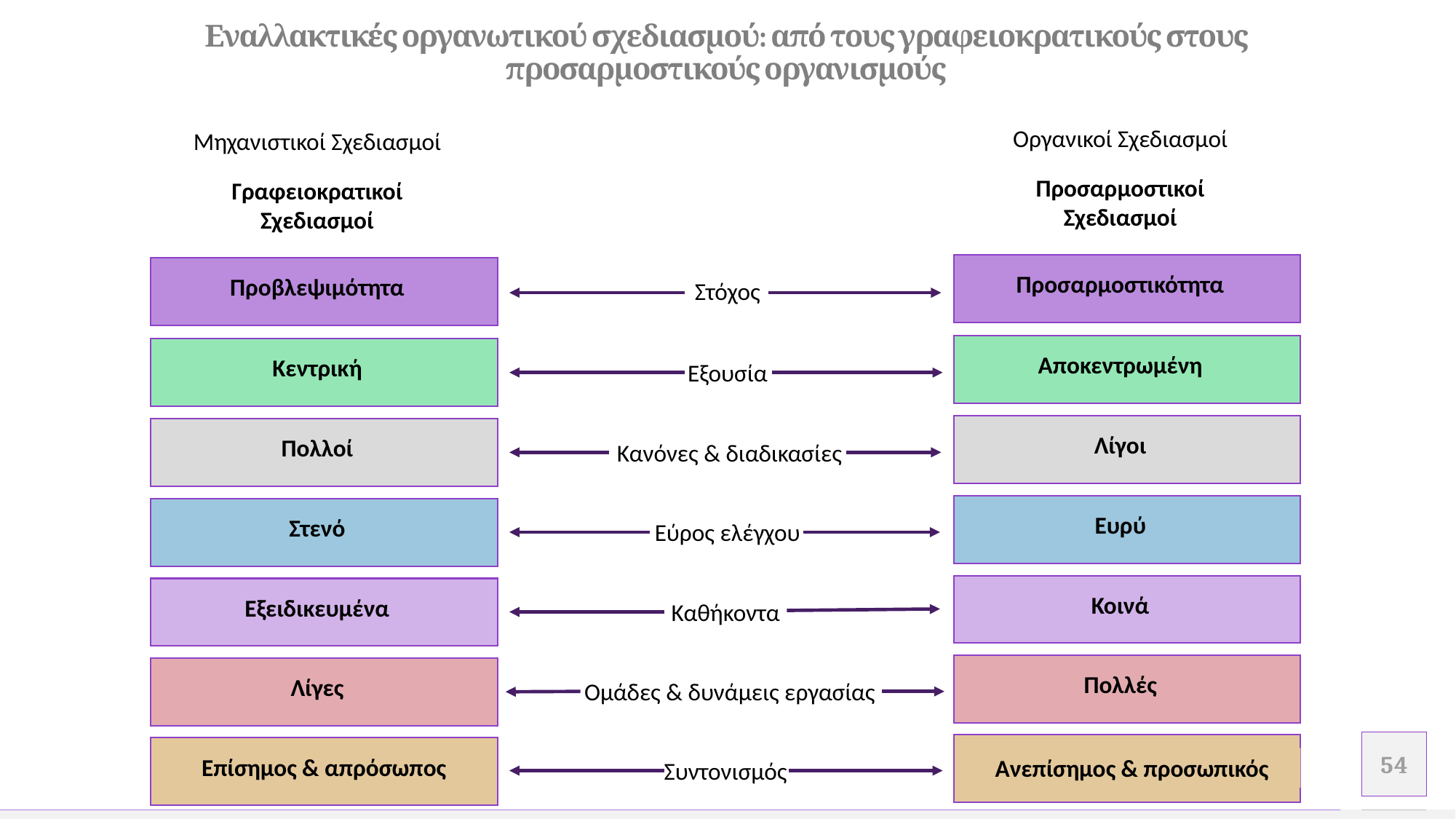

# Εναλλακτικές οργανωτικού σχεδιασμού: από τους γραφειοκρατικούς στους προσαρμοστικούς οργανισμούς
Οργανικοί Σχεδιασμοί

Μηχανιστικοί Σχεδιασμοί

Προσαρμοστικοί Σχεδιασμοί

Γραφειοκρατικοί Σχεδιασμοί

Προσαρμοστικότητα
Προβλεψιμότητα
Στόχος

Αποκεντρωμένη
Κεντρική
Εξουσία

Λίγοι
Πολλοί
Κανόνες & διαδικασίες

Ευρύ
Στενό
Εύρος ελέγχου

Κοινά
Εξειδικευμένα
Καθήκοντα

Πολλές
Λίγες
Ομάδες & δυνάμεις εργασίας
.
.

54
Επίσημος & απρόσωπος
Ανεπίσημος & προσωπικός
Συντονισμός
Προσθέστε υποσέλιδο